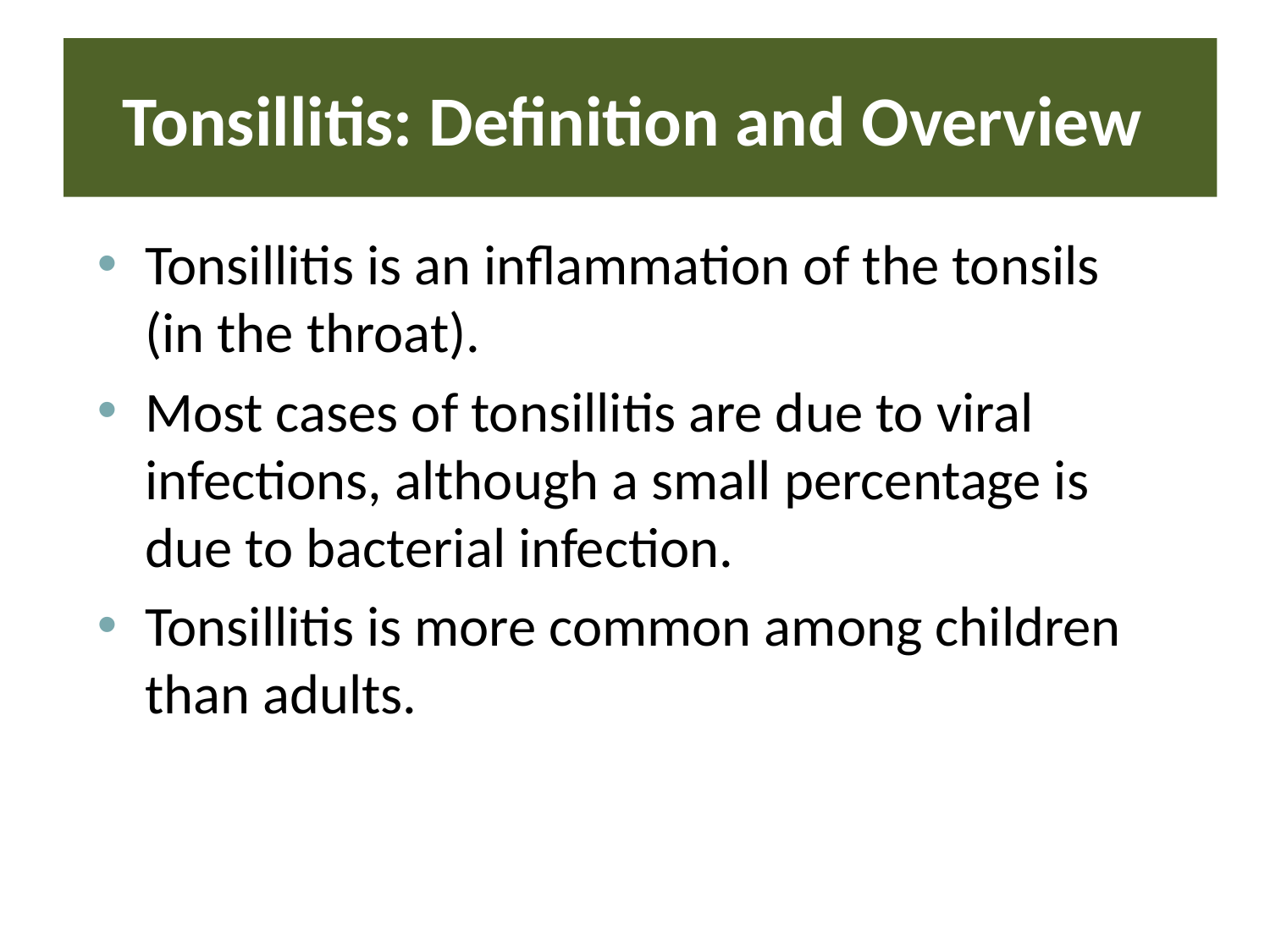

# Tonsillitis: Definition and Overview
Tonsillitis is an inflammation of the tonsils (in the throat).
Most cases of tonsillitis are due to viral infections, although a small percentage is due to bacterial infection.
Tonsillitis is more common among children than adults.